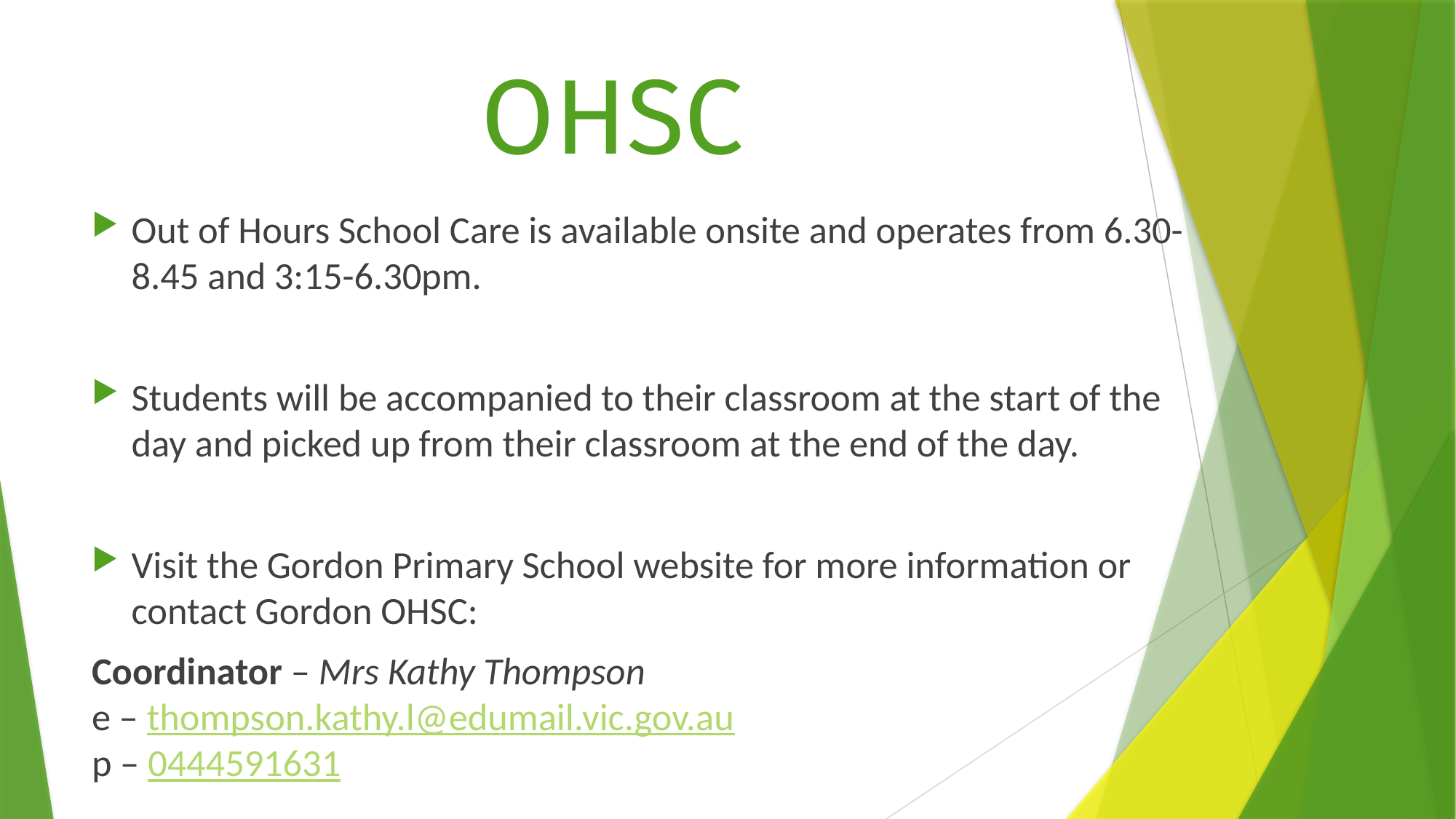

# OHSC
Out of Hours School Care is available onsite and operates from 6.30-8.45 and 3:15-6.30pm.

Students will be accompanied to their classroom at the start of the day and picked up from their classroom at the end of the day.

Visit the Gordon Primary School website for more information or contact Gordon OHSC:
Coordinator – Mrs Kathy Thompson
e – thompson.kathy.l@edumail.vic.gov.au 
p – 0444591631